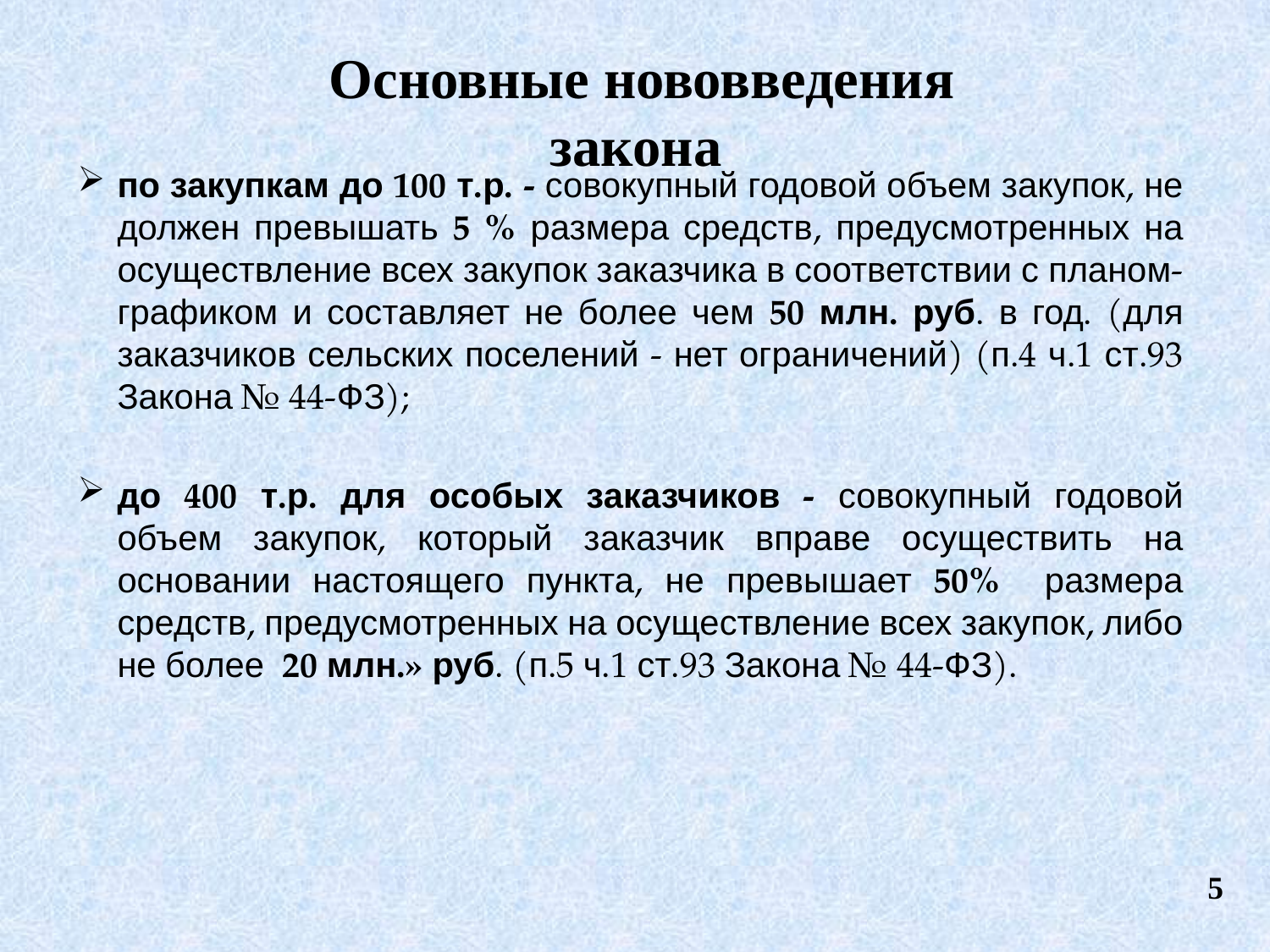

Основные нововведения закона
по закупкам до 100 т.р. - совокупный годовой объем закупок, не должен превышать 5 % размера средств, предусмотренных на осуществление всех закупок заказчика в соответствии с планом-графиком и составляет не более чем 50 млн. руб. в год. (для заказчиков сельских поселений - нет ограничений) (п.4 ч.1 ст.93 Закона № 44-ФЗ);

до 400 т.р. для особых заказчиков - совокупный годовой объем закупок, который заказчик вправе осуществить на основании настоящего пункта, не превышает 50%  размера средств, предусмотренных на осуществление всех закупок, либо не более  20 млн.» руб. (п.5 ч.1 ст.93 Закона № 44-ФЗ).

5